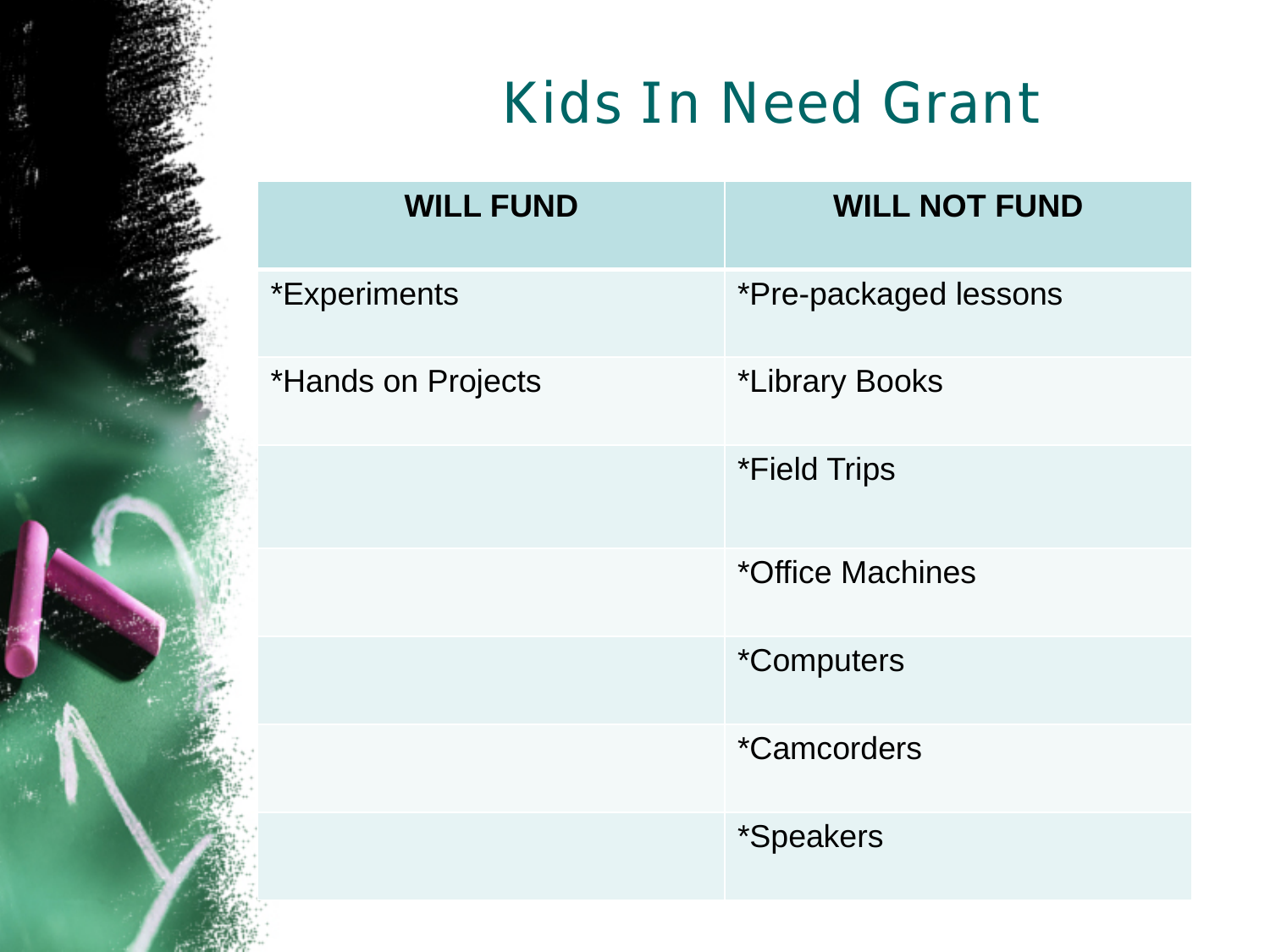

# Kids In Need Grant

| WILL FUND | WILL NOT FUND |
| --- | --- |
| \*Experiments | \*Pre-packaged lessons |
| \*Hands on Projects | \*Library Books |
|  | \*Field Trips |
|  | \*Office Machines |
|  | \*Computers |
|  | \*Camcorders |
|  | \*Speakers |